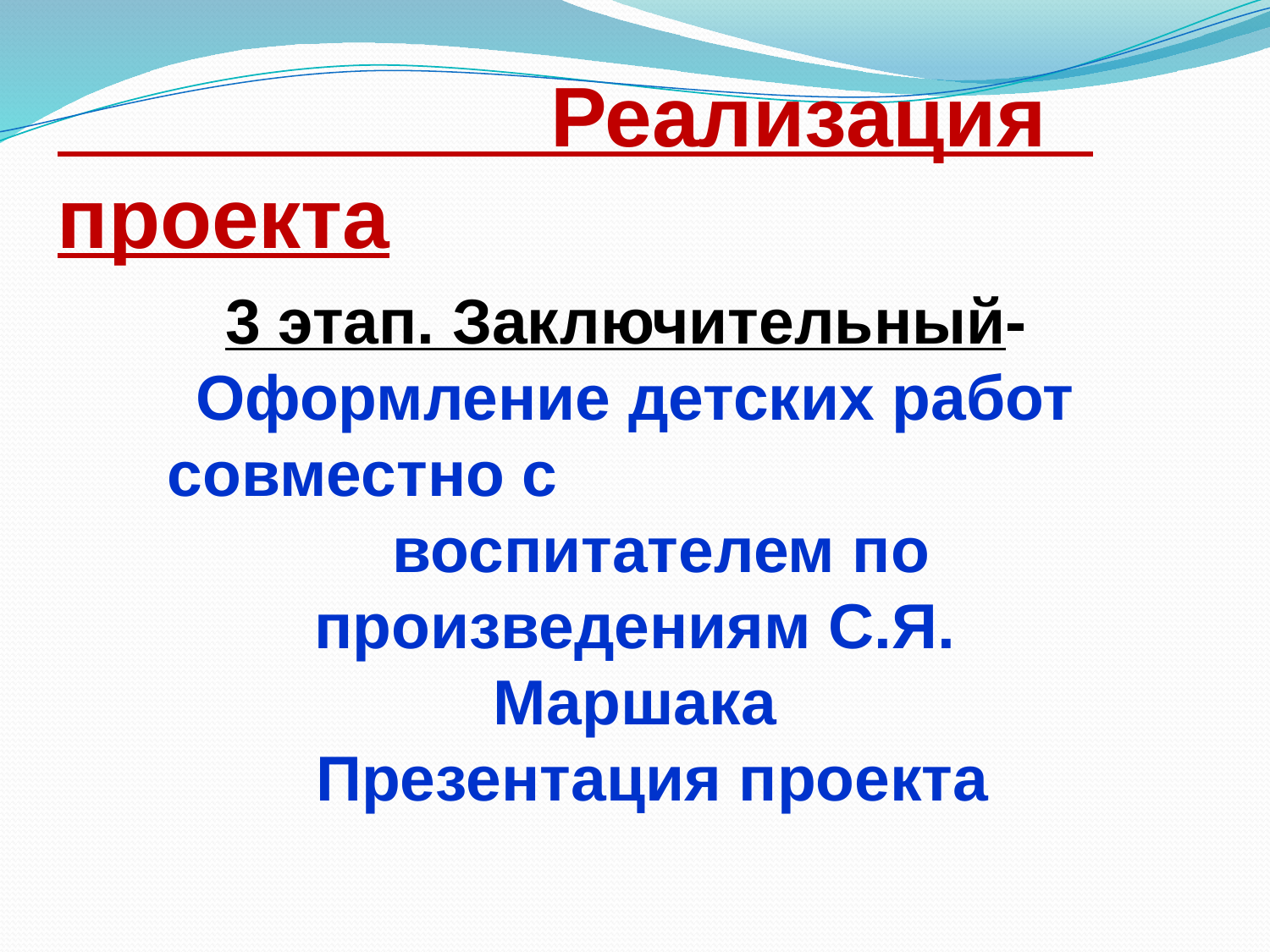

Реализация   проекта
3 этап. Заключительный-  Оформление детских работ совместно с                                   воспитателем по произведениям С.Я. Маршака
   Презентация проекта